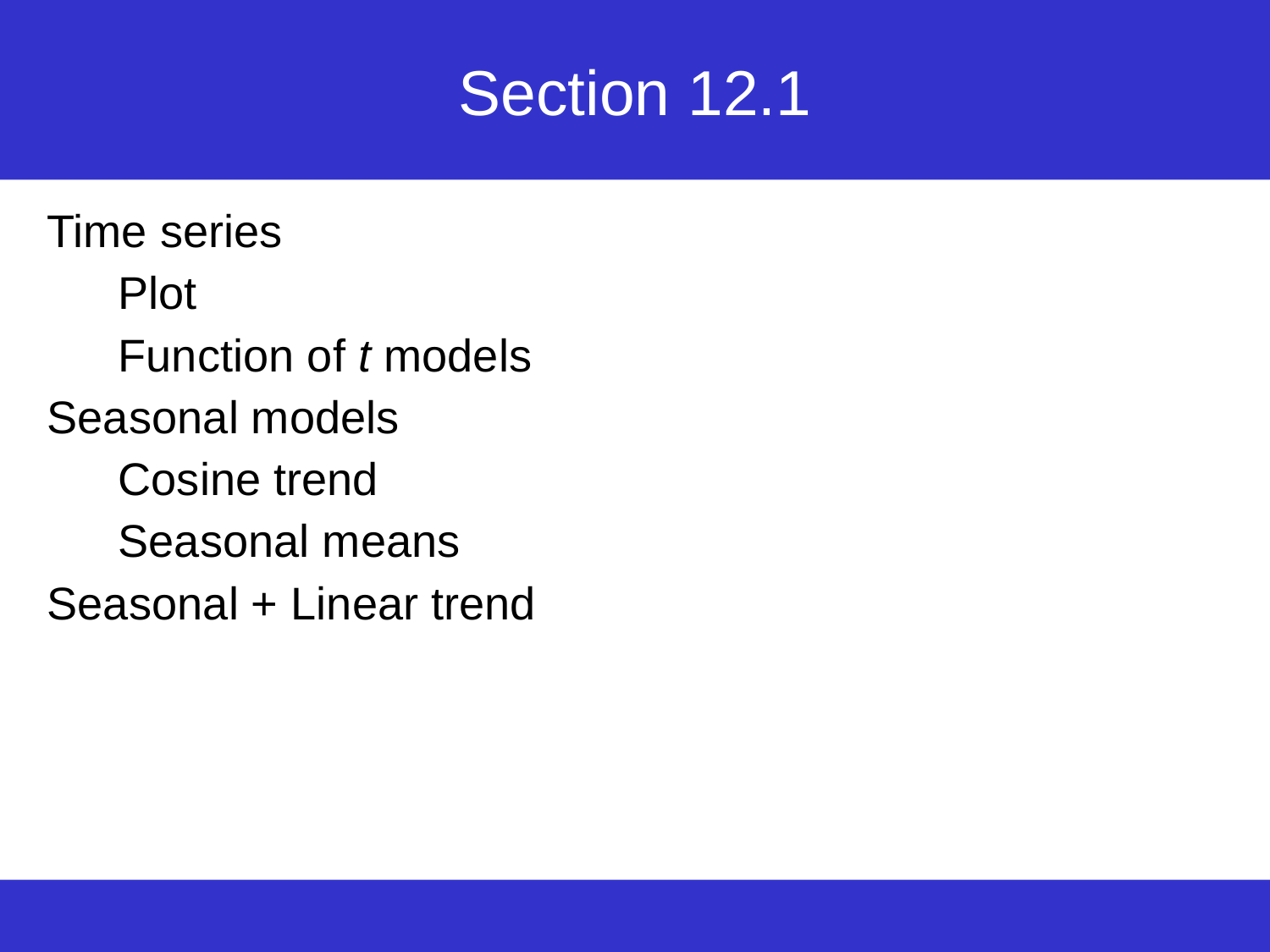

# Section 12.1
Time series
Plot
Function of t models
Seasonal models
Cosine trend
Seasonal means
Seasonal + Linear trend